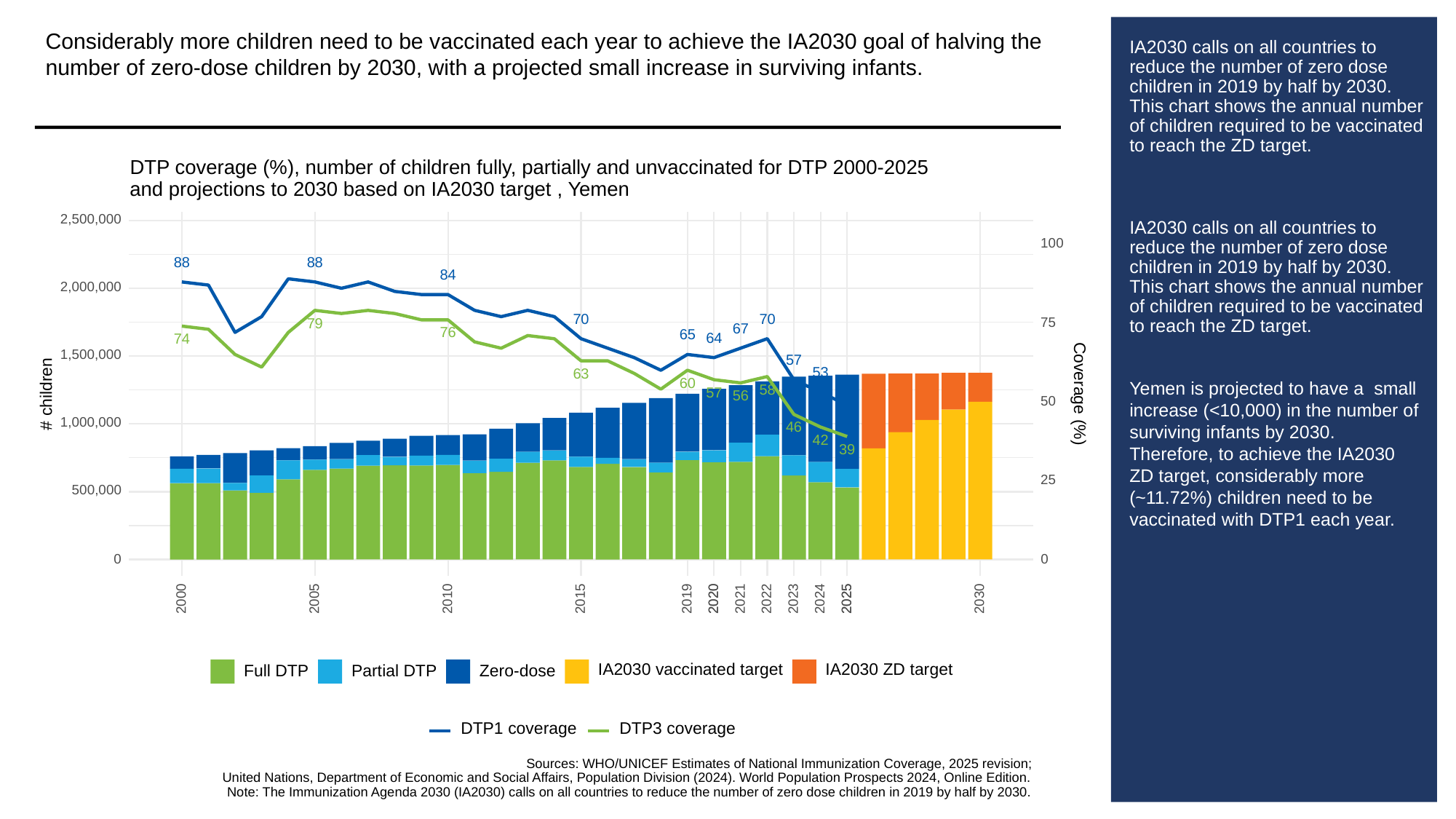

Considerably more children need to be vaccinated each year to achieve the IA2030 goal of halving the number of zero-dose children by 2030, with a projected small increase in surviving infants.
# IA2030 calls on all countries to reduce the number of zero dose children in 2019 by half by 2030. This chart shows the annual number of children required to be vaccinated to reach the ZD target.

IA2030 calls on all countries to reduce the number of zero dose children in 2019 by half by 2030. This chart shows the annual number of children required to be vaccinated to reach the ZD target.

Yemen is projected to have a  small increase (<10,000) in the number of surviving infants by 2030. Therefore, to achieve the IA2030 ZD target, considerably more (~11.72%) children need to be vaccinated with DTP1 each year.

DTP coverage (%), number of children fully, partially and unvaccinated for DTP 2000-2025
and projections to 2030 based on IA2030 target , Yemen

2,500,000

100

88
88
84

2,000,000

70
70
75
79

67
76
65
64
74
1,500,000
57

53
63

60
49

58

Coverage (%)
# children
57

56

50

1,000,000

46

42

39

25

500,000

0
0

2023
2030
2000
2005
2010
2015
2019
2020
2020
2021
2022
2024
2025
2025

IA2030 vaccinated target
IA2030 ZD target
Full DTP
Partial DTP
Zero-dose
DTP1 coverage
DTP3 coverage

Sources: WHO/UNICEF Estimates of National Immunization Coverage, 2025 revision;
United Nations, Department of Economic and Social Affairs, Population Division (2024). World Population Prospects 2024, Online Edition.
Note: The Immunization Agenda 2030 (IA2030) calls on all countries to reduce the number of zero dose children in 2019 by half by 2030.